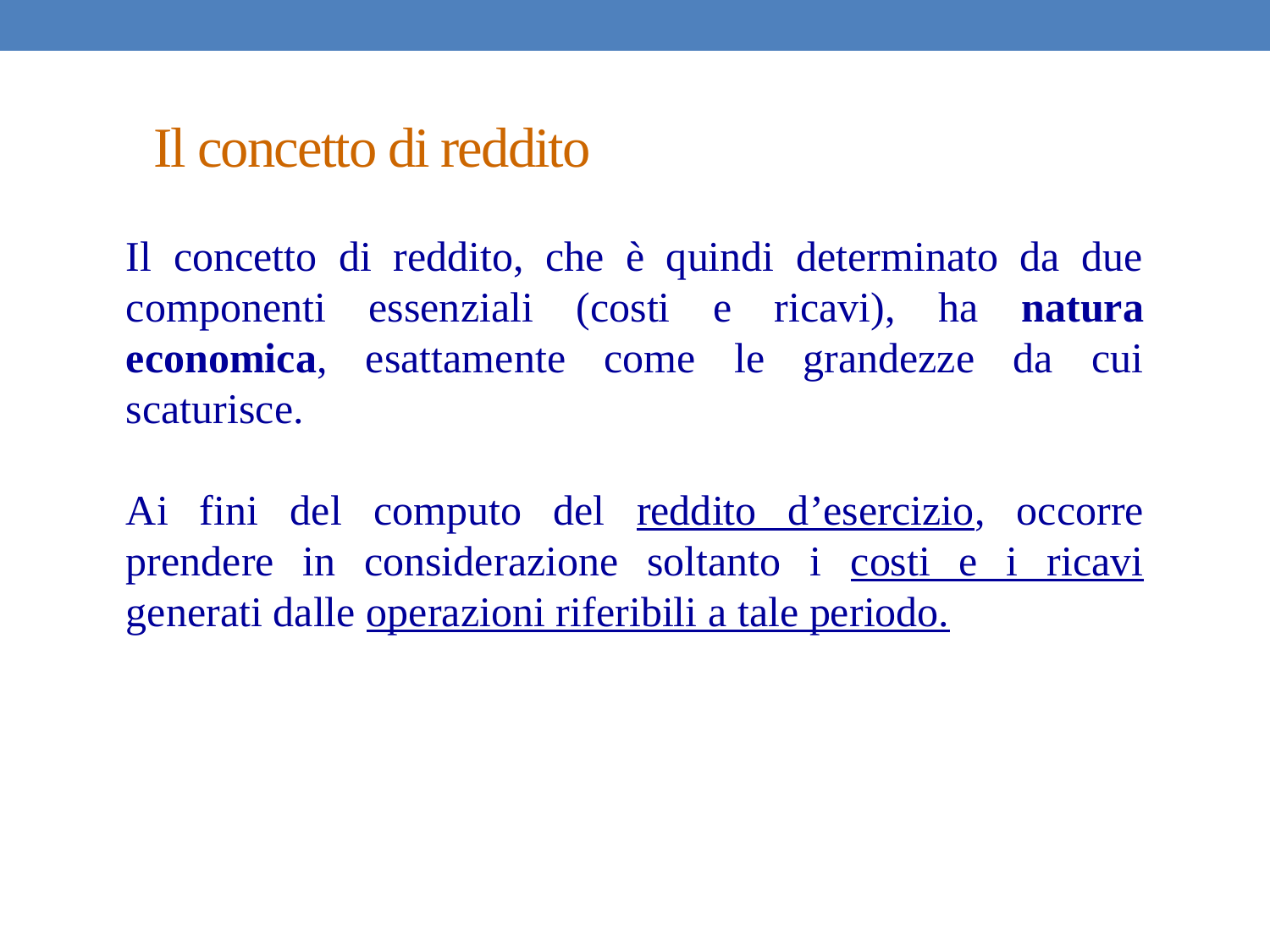

# Il concetto di reddito
Il concetto di reddito, che è quindi determinato da due componenti essenziali (costi e ricavi), ha natura economica, esattamente come le grandezze da cui scaturisce.

Ai fini del computo del reddito d’esercizio, occorre prendere in considerazione soltanto i costi e i ricavi generati dalle operazioni riferibili a tale periodo.